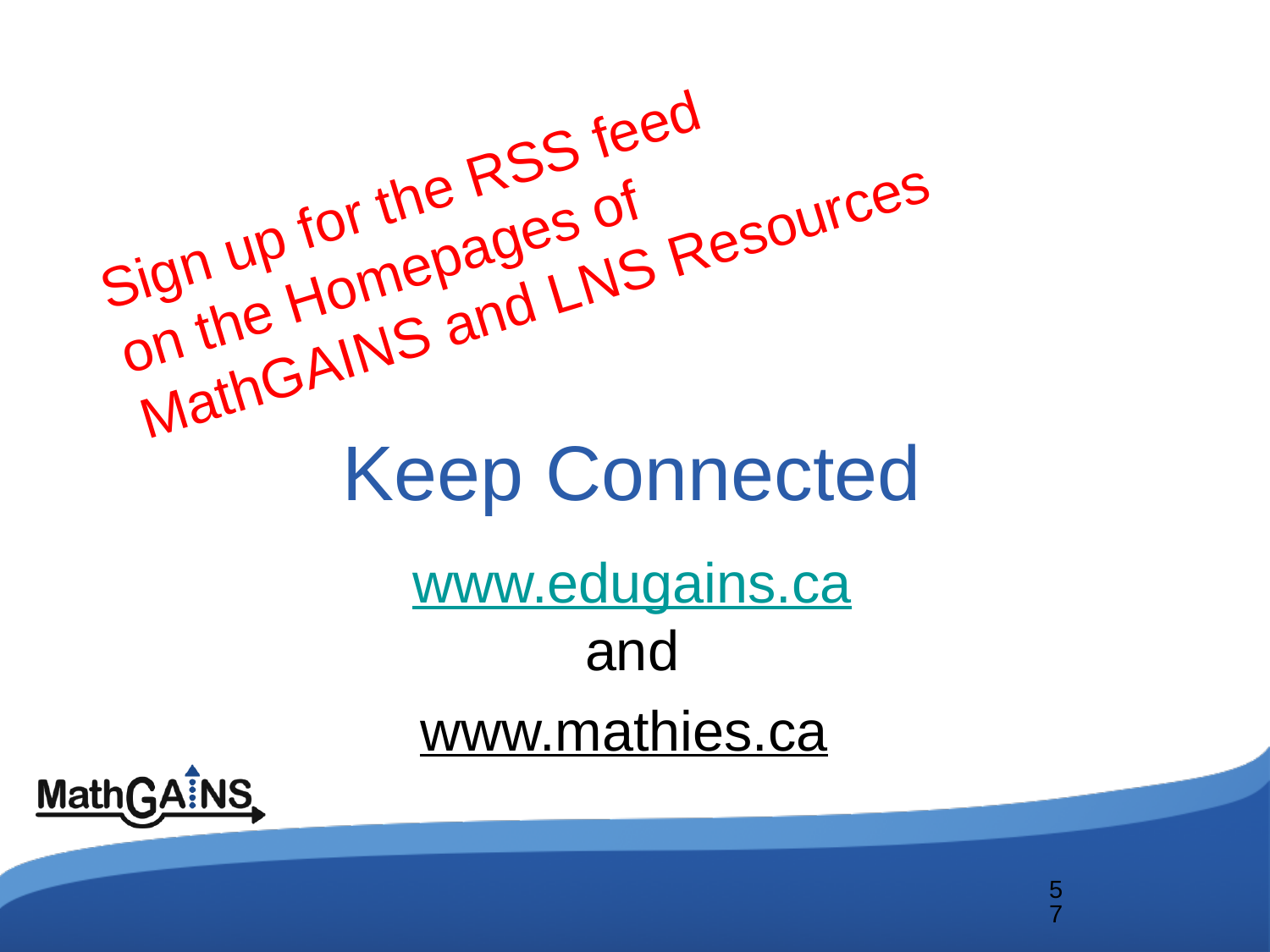

Sign up for the RSS feed
on the Homepages of
MathGAINS and LNS Resources
# Keep Connected
 www.edugains.ca
and
www.mathies.ca
57